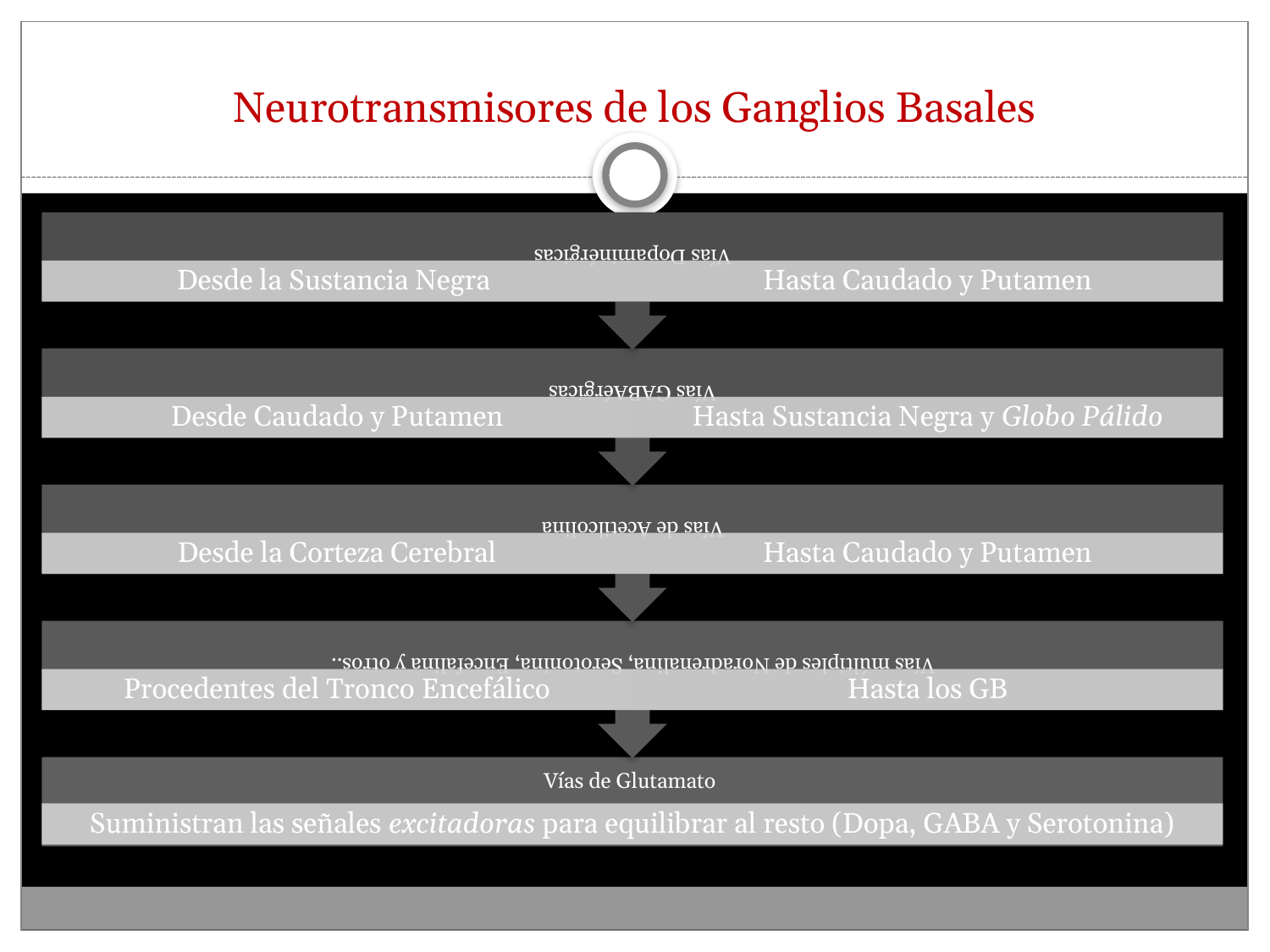

# Neurotransmisores de los Ganglios Basales
Vías de Glutamato
Suministran las señales excitadoras para equilibrar al resto (Dopa, GABA y Serotonina)
Vías múltiples de Noradrenalina, Serotonina, Encefalina y otros..
Procedentes del Tronco Encefálico
Hasta los GB
Vías de Acetilcolina
Desde la Corteza Cerebral
Hasta Caudado y Putamen
Vías GABAérgicas
Desde Caudado y Putamen
Hasta Sustancia Negra y Globo Pálido
Vías Dopaminérgicas
Desde la Sustancia Negra
Hasta Caudado y Putamen